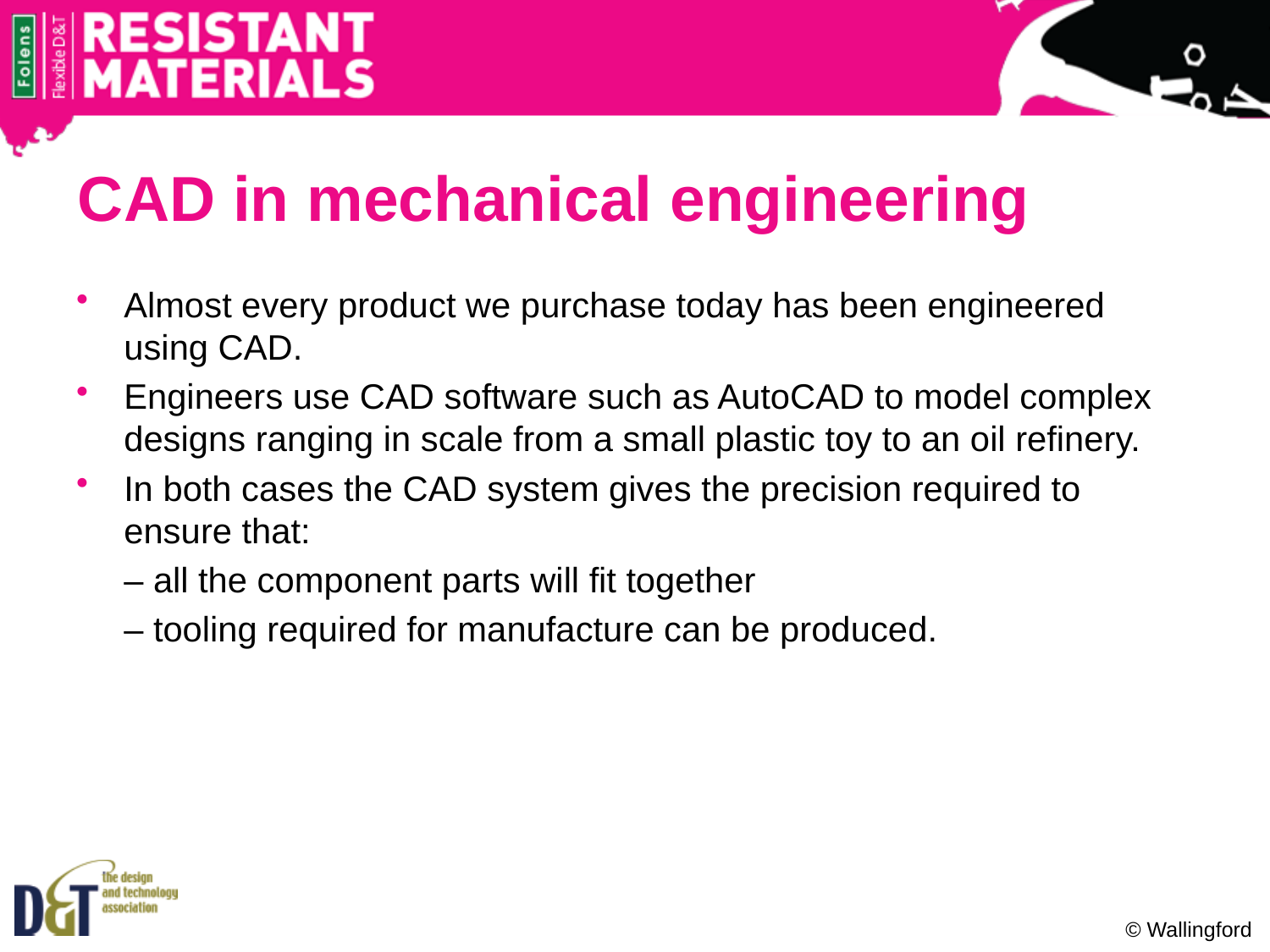

# CAD in mechanical engineering
Almost every product we purchase today has been engineered using CAD.
Engineers use CAD software such as AutoCAD to model complex designs ranging in scale from a small plastic toy to an oil refinery.
In both cases the CAD system gives the precision required to ensure that:
	– all the component parts will fit together
	– tooling required for manufacture can be produced.

© Wallingford